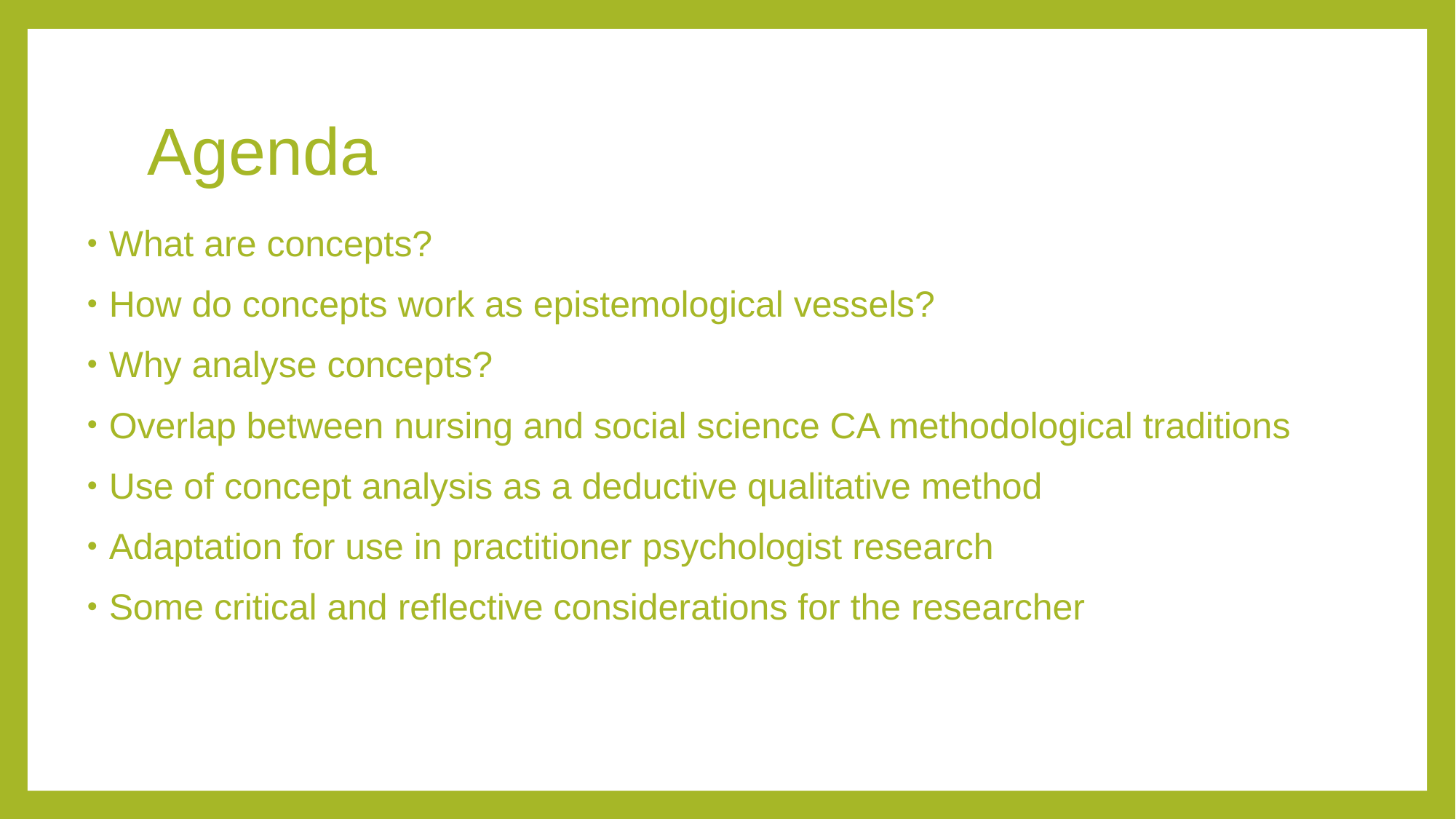

# Agenda
What are concepts?
How do concepts work as epistemological vessels?
Why analyse concepts?
Overlap between nursing and social science CA methodological traditions
Use of concept analysis as a deductive qualitative method
Adaptation for use in practitioner psychologist research
Some critical and reflective considerations for the researcher